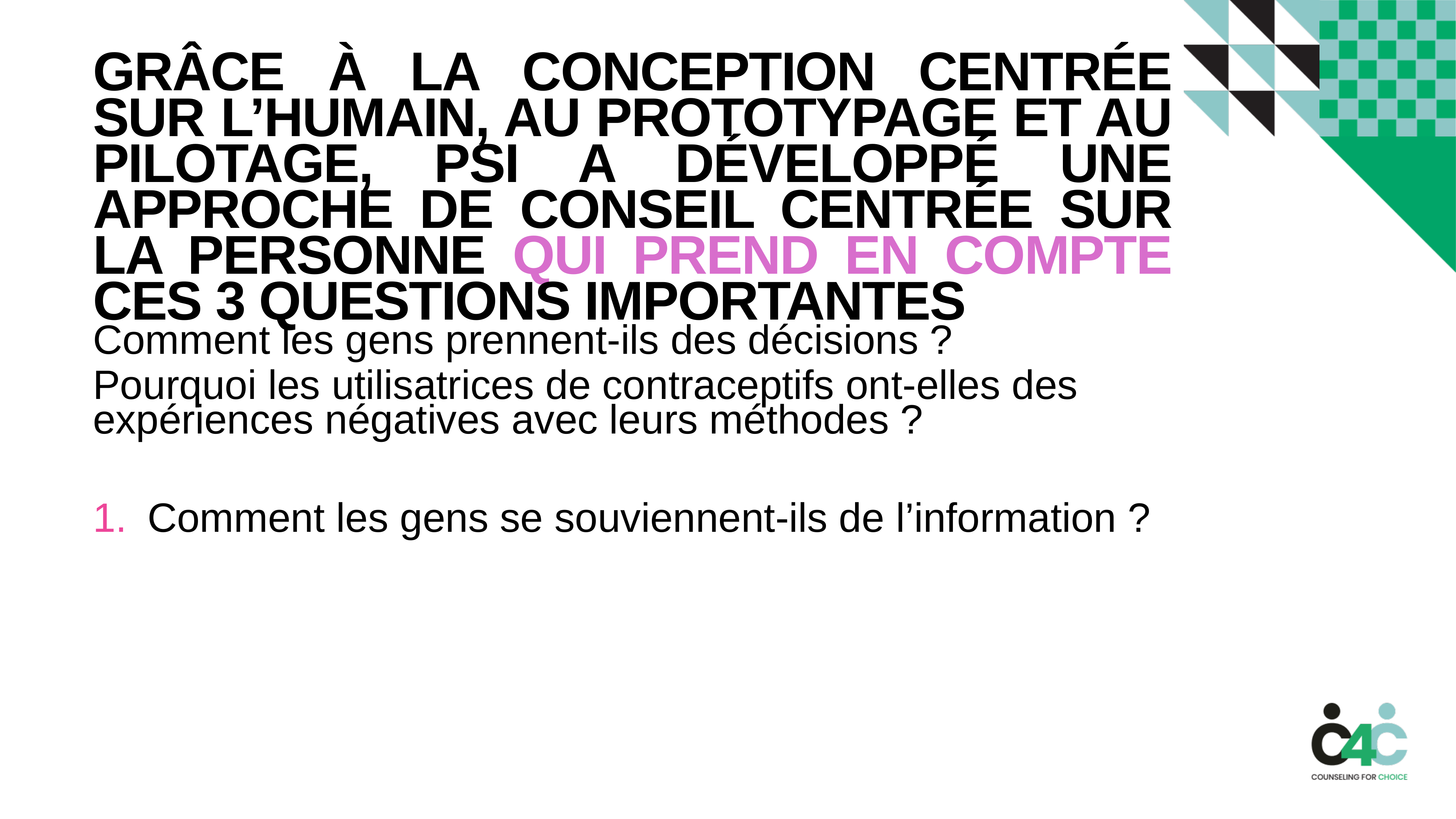

# Grâce à la conception centrée sur l’humain, au prototypage et au pilotage, PSI a développé une approche de conseil centrée sur la personne qui prend en compte ces 3 questions importantes
Comment les gens prennent-ils des décisions ?
Pourquoi les utilisatrices de contraceptifs ont-elles des expériences négatives avec leurs méthodes ?
Comment les gens se souviennent-ils de l’information ?